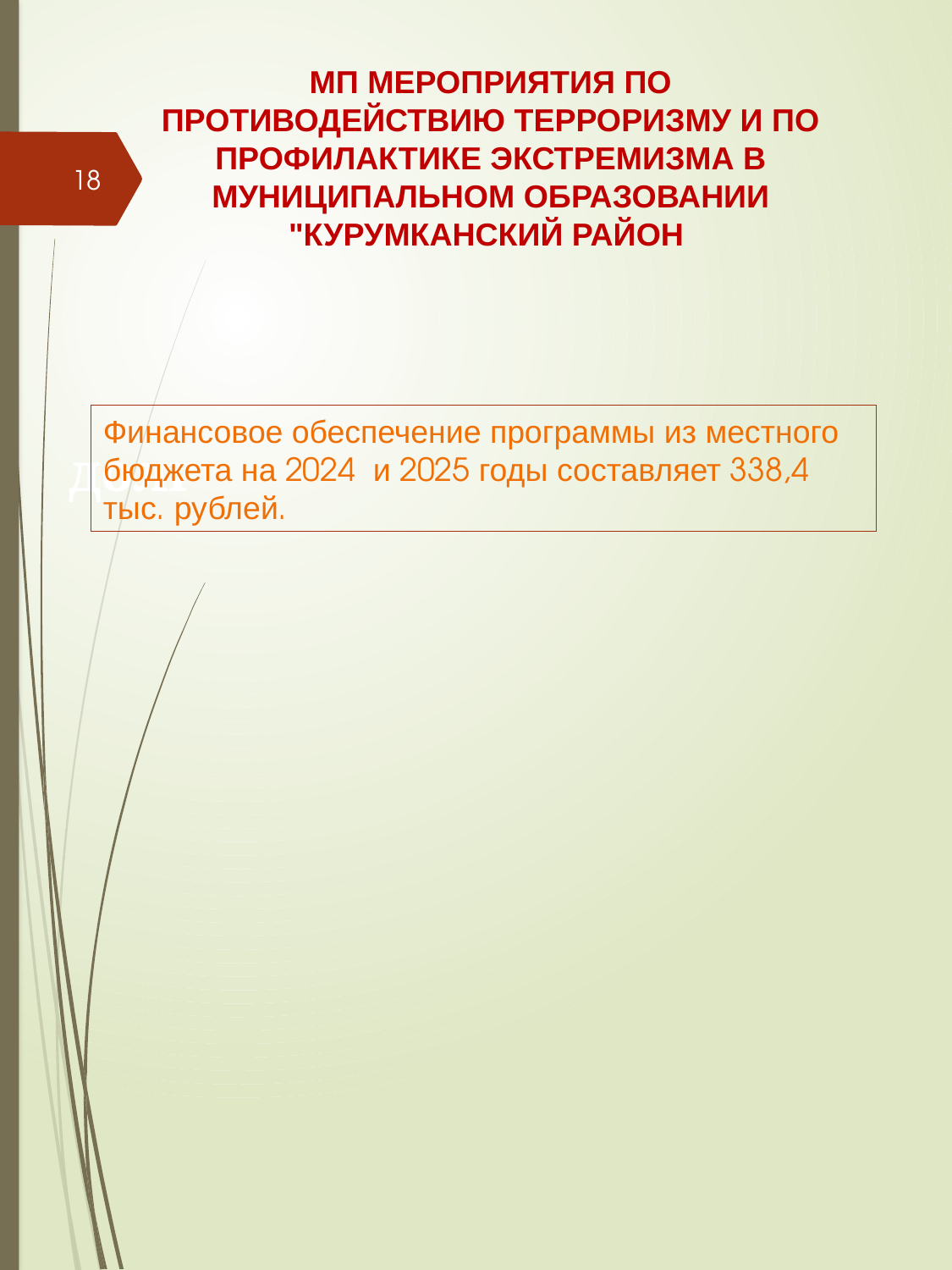

МП Мероприятия по противодействию терроризму и по профилактике экстремизма в муниципальном образовании "Курумканский район
18
Финансовое обеспечение программы из местного бюджета на 2024  и 2025 годы составляет 338,4 тыс. рублей.
долг